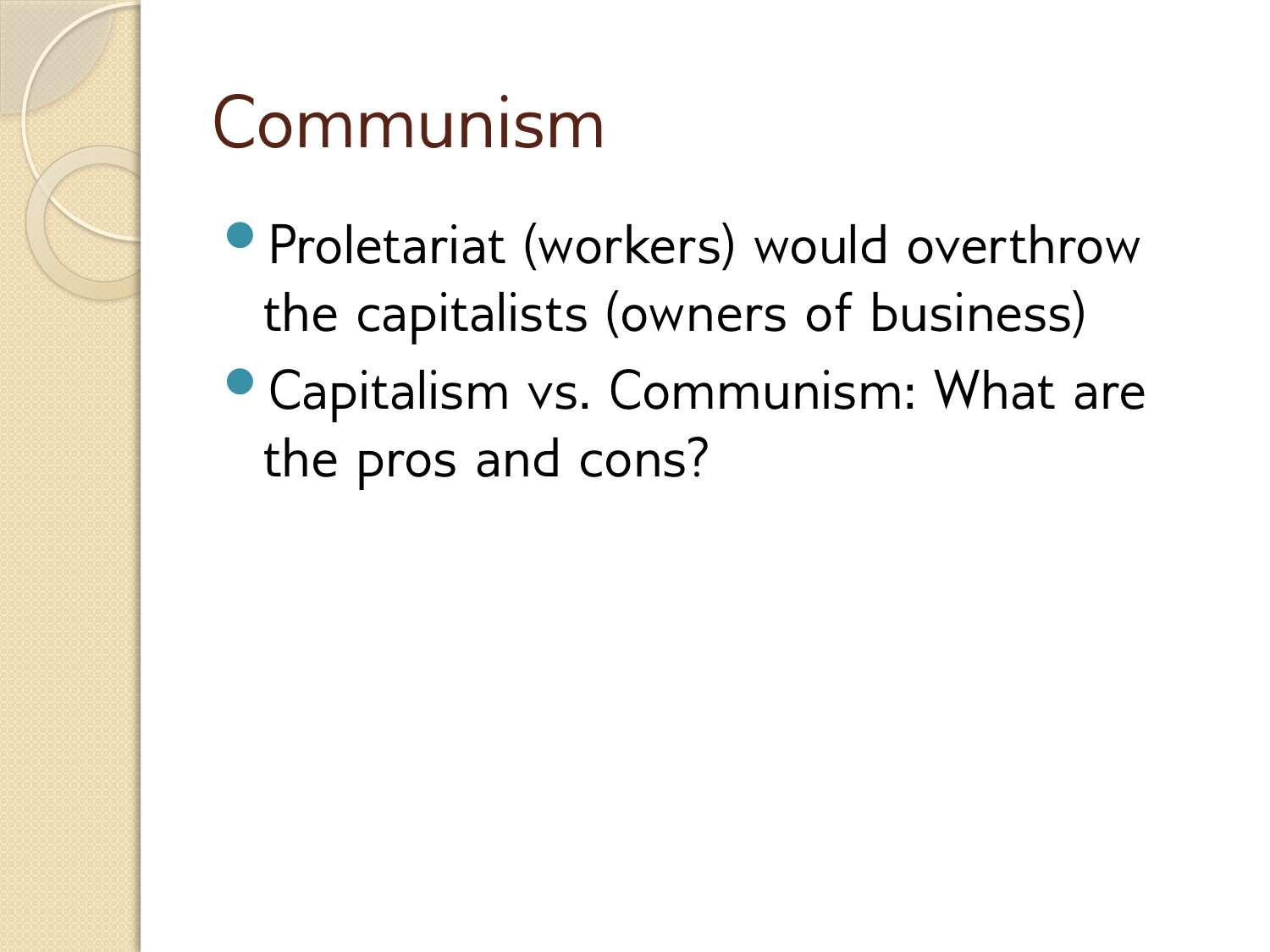

# Communism
Proletariat (workers) would overthrow the capitalists (owners of business)
Capitalism vs. Communism: What are the pros and cons?